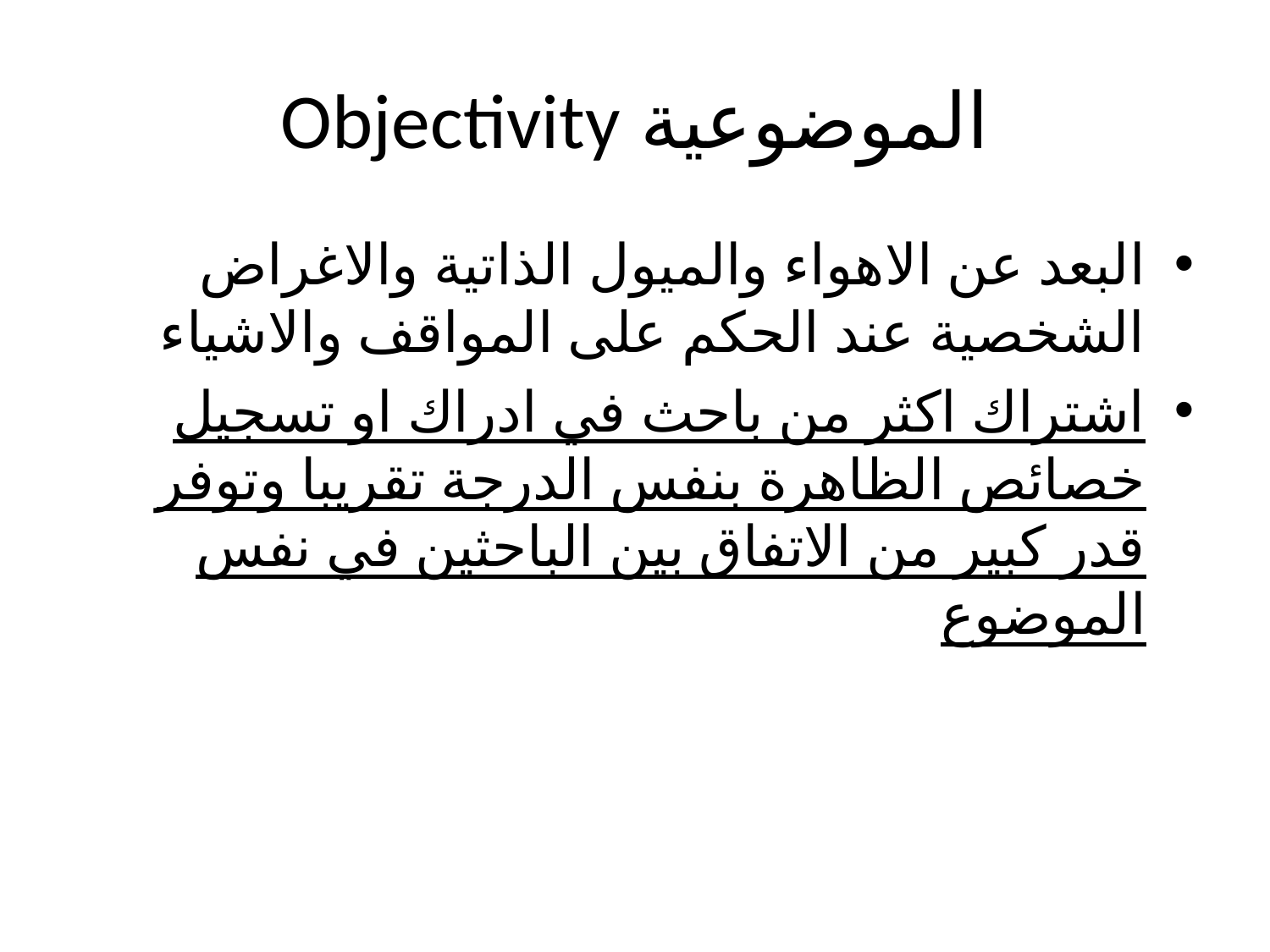

# الموضوعية Objectivity
البعد عن الاهواء والميول الذاتية والاغراض الشخصية عند الحكم على المواقف والاشياء
اشتراك اكثر من باحث في ادراك او تسجيل خصائص الظاهرة بنفس الدرجة تقريبا وتوفر قدر كبير من الاتفاق بين الباحثين في نفس الموضوع